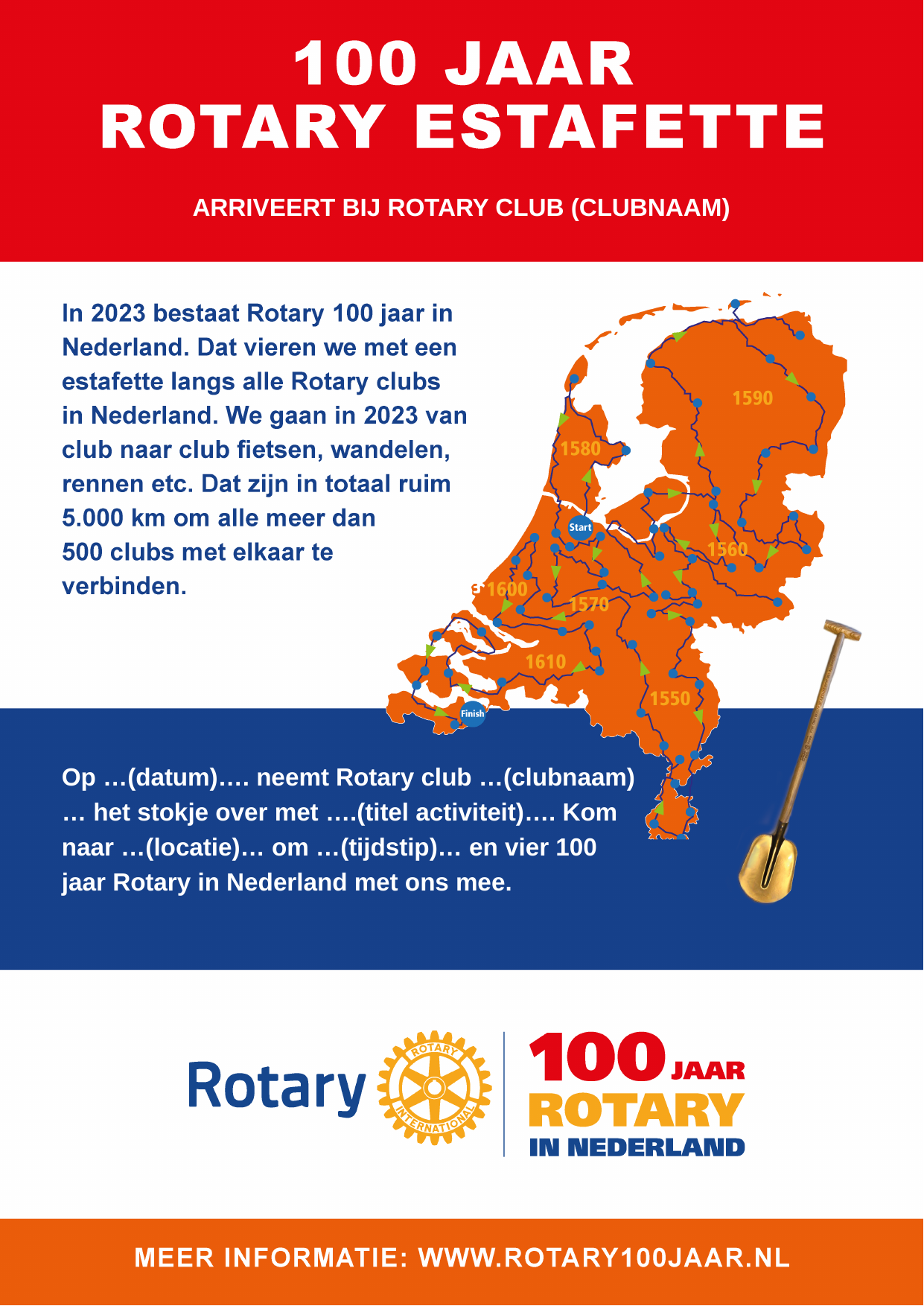

ARRIVEERT BIJ ROTARY CLUB (CLUBNAAM)

Op …(datum)…. neemt Rotary club …(clubnaam)… het stokje over met ….(titel activiteit)…. Kom naar …(locatie)… om …(tijdstip)… en vier 100 jaar Rotary in Nederland met ons mee.